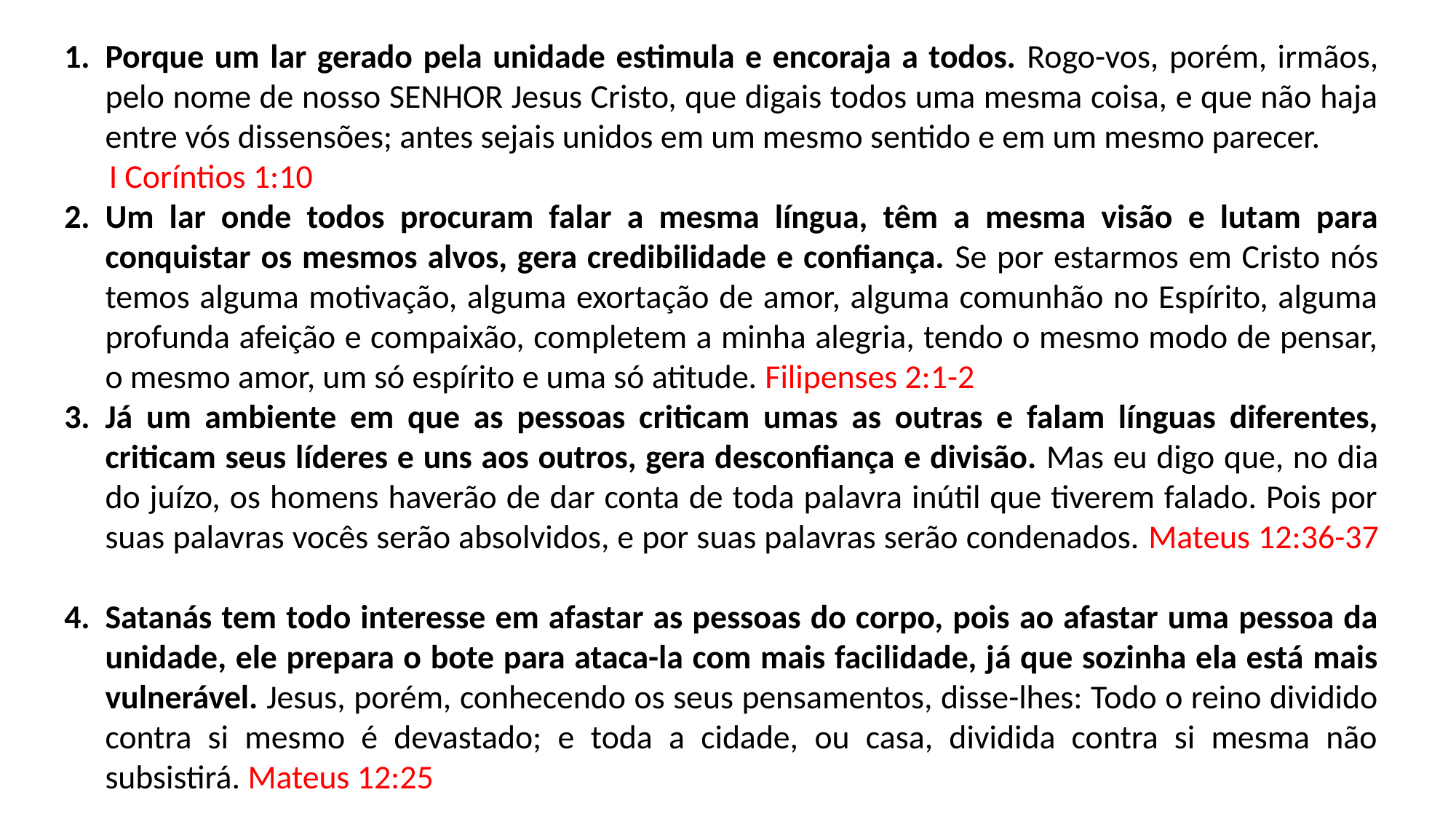

Porque um lar gerado pela unidade estimula e encoraja a todos. Rogo-vos, porém, irmãos, pelo nome de nosso SENHOR Jesus Cristo, que digais todos uma mesma coisa, e que não haja entre vós dissensões; antes sejais unidos em um mesmo sentido e em um mesmo parecer.
      I Coríntios 1:10
Um lar onde todos procuram falar a mesma língua, têm a mesma visão e lutam para conquistar os mesmos alvos, gera credibilidade e confiança. Se por estarmos em Cristo nós temos alguma motivação, alguma exortação de amor, alguma comunhão no Espírito, alguma profunda afeição e compaixão, completem a minha alegria, tendo o mesmo modo de pensar, o mesmo amor, um só espírito e uma só atitude. Filipenses 2:1-2
Já um ambiente em que as pessoas criticam umas as outras e falam línguas diferentes, criticam seus líderes e uns aos outros, gera desconfiança e divisão. Mas eu digo que, no dia do juízo, os homens haverão de dar conta de toda palavra inútil que tiverem falado. Pois por suas palavras vocês serão absolvidos, e por suas palavras serão condenados. Mateus 12:36-37
Satanás tem todo interesse em afastar as pessoas do corpo, pois ao afastar uma pessoa da unidade, ele prepara o bote para ataca-la com mais facilidade, já que sozinha ela está mais vulnerável. Jesus, porém, conhecendo os seus pensamentos, disse-lhes: Todo o reino dividido contra si mesmo é devastado; e toda a cidade, ou casa, dividida contra si mesma não subsistirá. Mateus 12:25